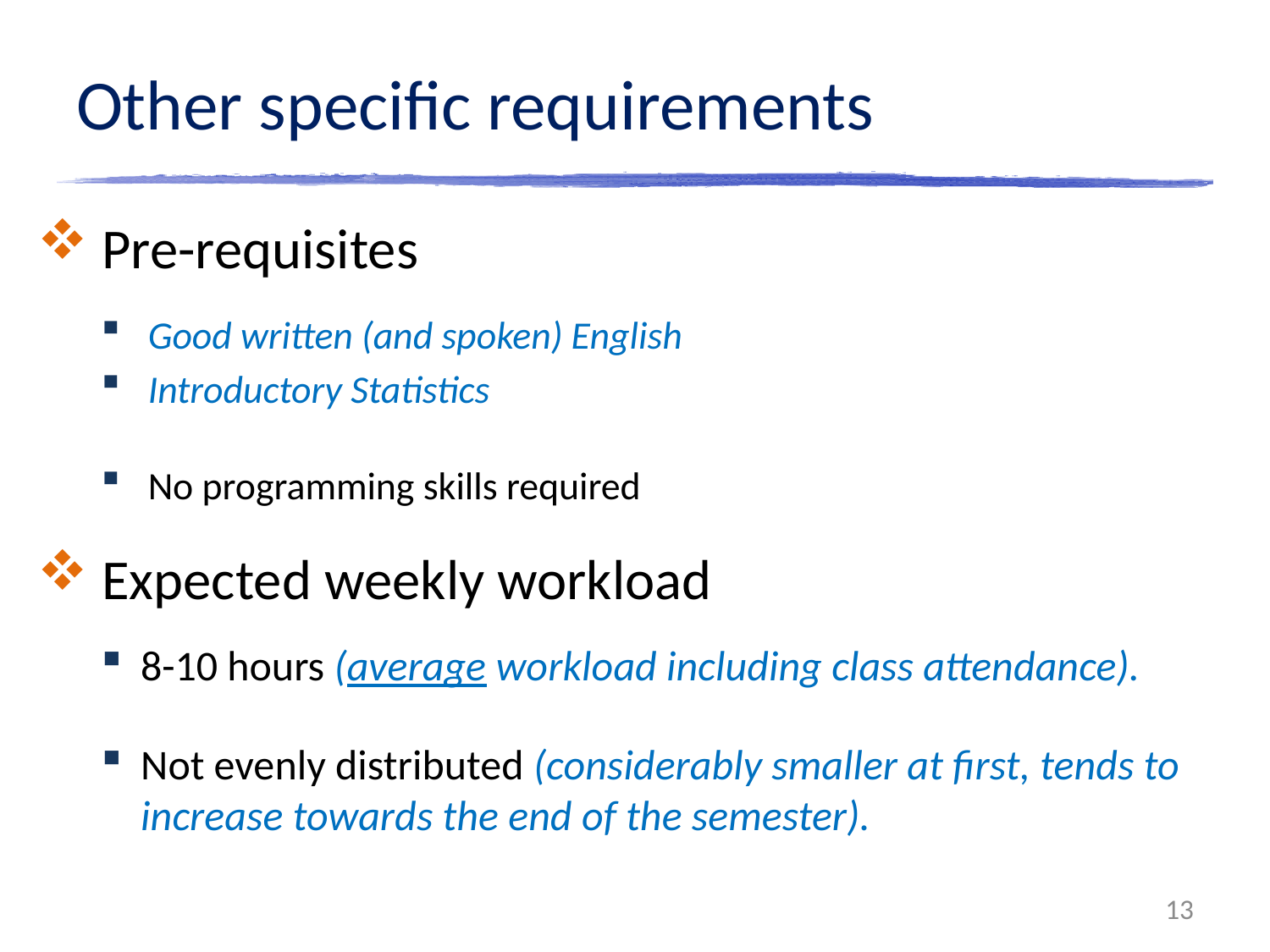

# Other specific requirements
Pre-requisites

Good written (and spoken) English
Introductory Statistics

No programming skills required

Expected weekly workload

8-10 hours (average workload including class attendance).

Not evenly distributed (considerably smaller at first, tends to increase towards the end of the semester).
13